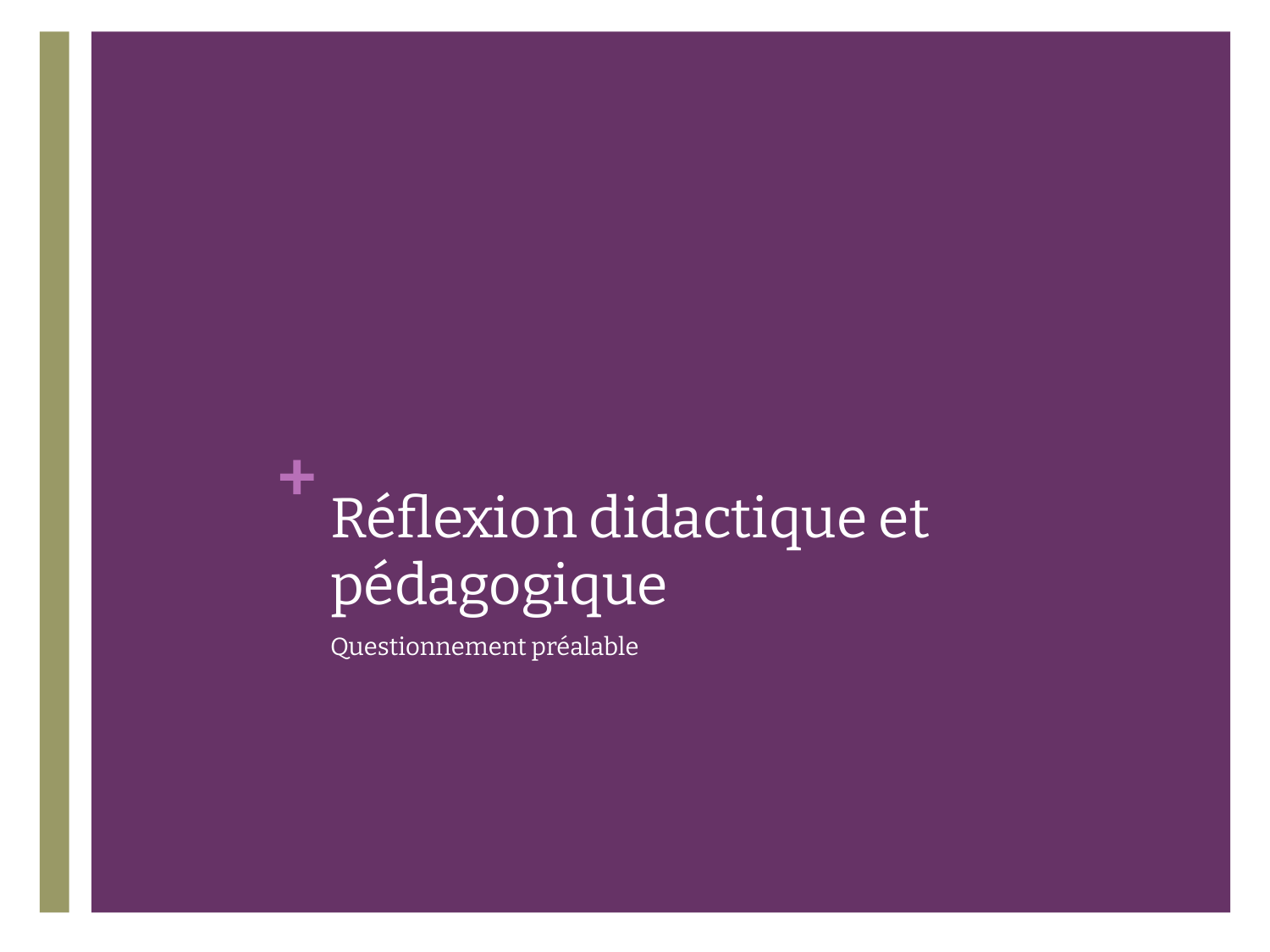

# Réflexion didactique et pédagogique
Questionnement préalable